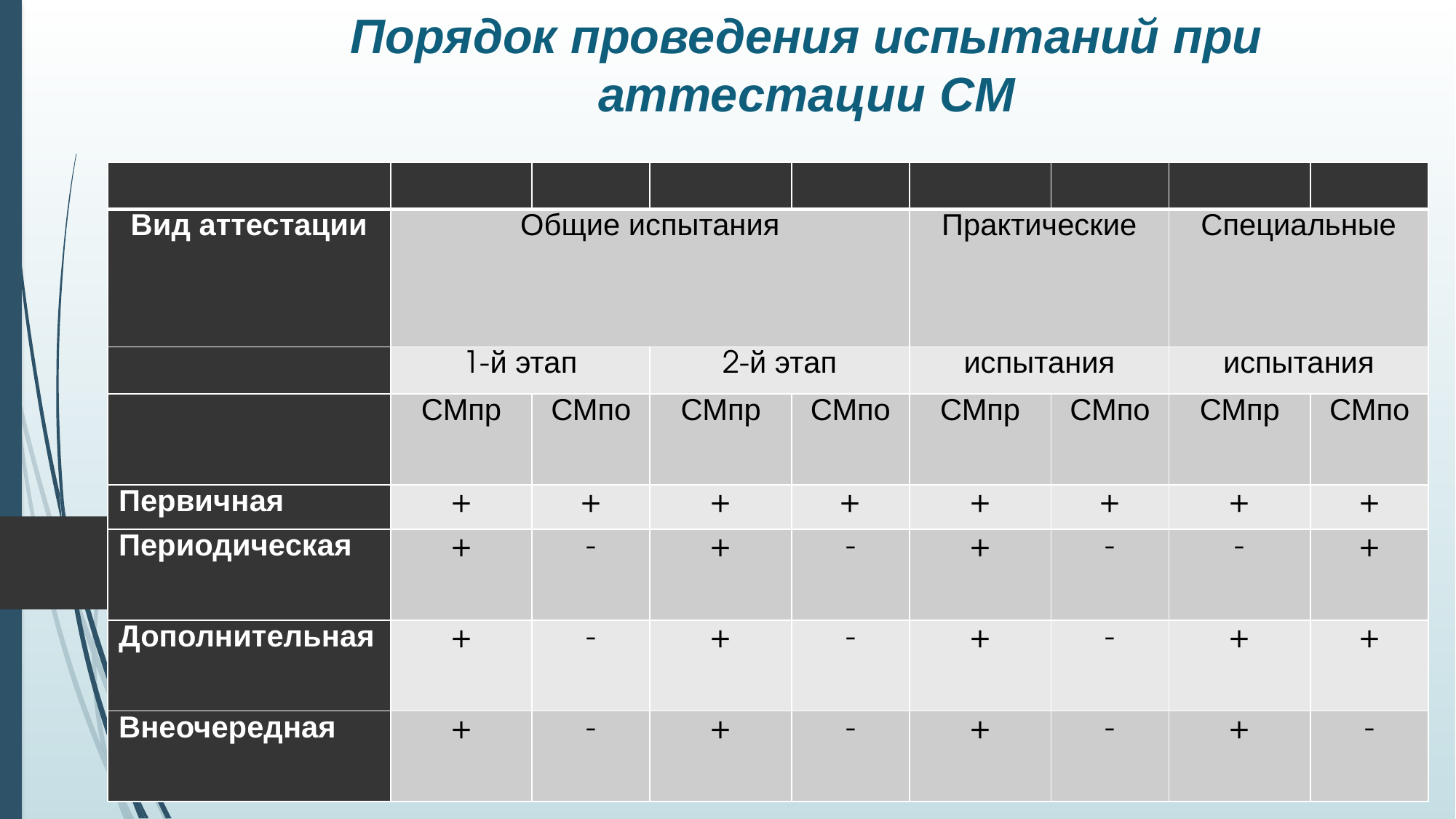

Порядок проведения испытаний при аттестации СМ
|  |  |  |  |  |  |  |  |  |
| --- | --- | --- | --- | --- | --- | --- | --- | --- |
| Вид аттестации | Общие испытания |  |  |  | Практические |  | Специальные |  |
|  | 1-й этап |  | 2-й этап |  | испытания |  | испытания |  |
|  | СМпр | СМпо | СМпр | СМпо | СМпр | СМпо | СМпр | СМпо |
| Первичная | + | + | + | + | + | + | + | + |
| Периодическая | + | - | + | - | + | - | - | + |
| Дополнительная | + | - | + | - | + | - | + | + |
| Внеочередная | + | - | + | - | + | - | + | - |